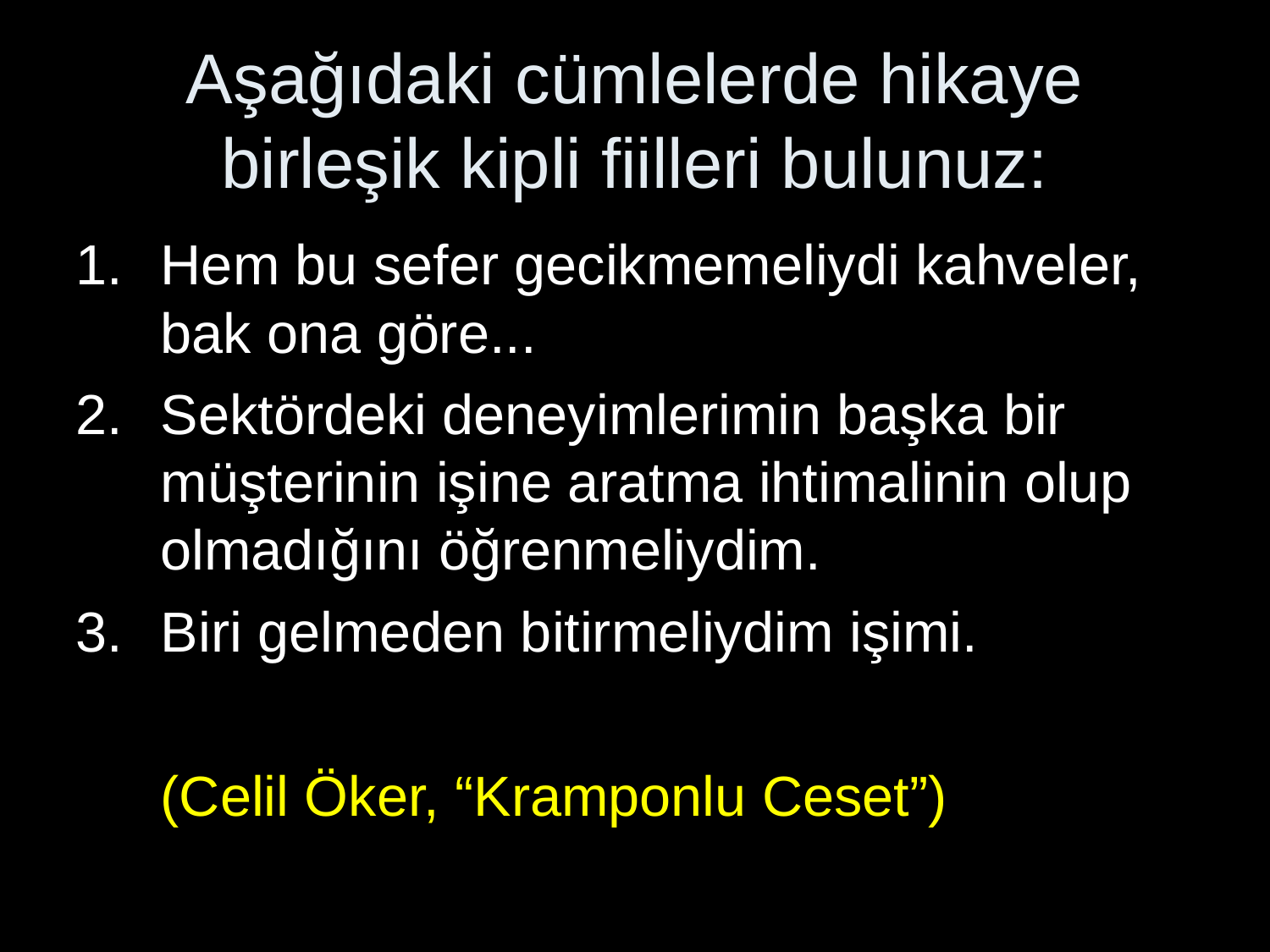

# Aşağıdaki cümlelerde hikaye birleşik kipli fiilleri bulunuz:
Hem bu sefer gecikmemeliydi kahveler, bak ona göre...
Sektördeki deneyimlerimin başka bir müşterinin işine aratma ihtimalinin olup olmadığını öğrenmeliydim.
Biri gelmeden bitirmeliydim işimi.

	(Celil Öker, “Kramponlu Ceset”)